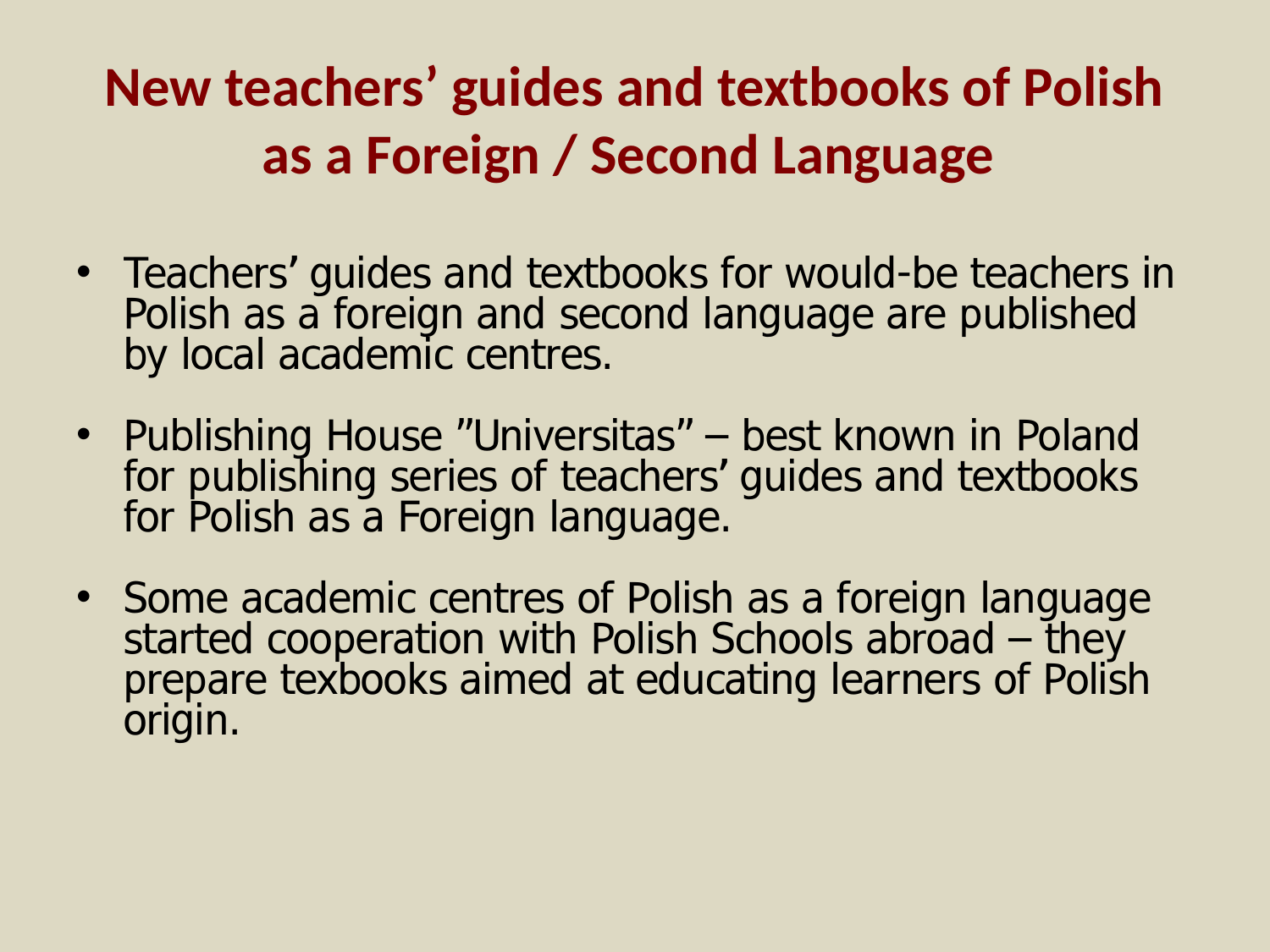

# New teachers’ guides and textbooks of Polish as a Foreign / Second Language
Teachers’ guides and textbooks for would-be teachers in Polish as a foreign and second language are published by local academic centres.

Publishing House ”Universitas” – best known in Poland for publishing series of teachers’ guides and textbooks for Polish as a Foreign language.

Some academic centres of Polish as a foreign language started cooperation with Polish Schools abroad – they prepare texbooks aimed at educating learners of Polish origin.